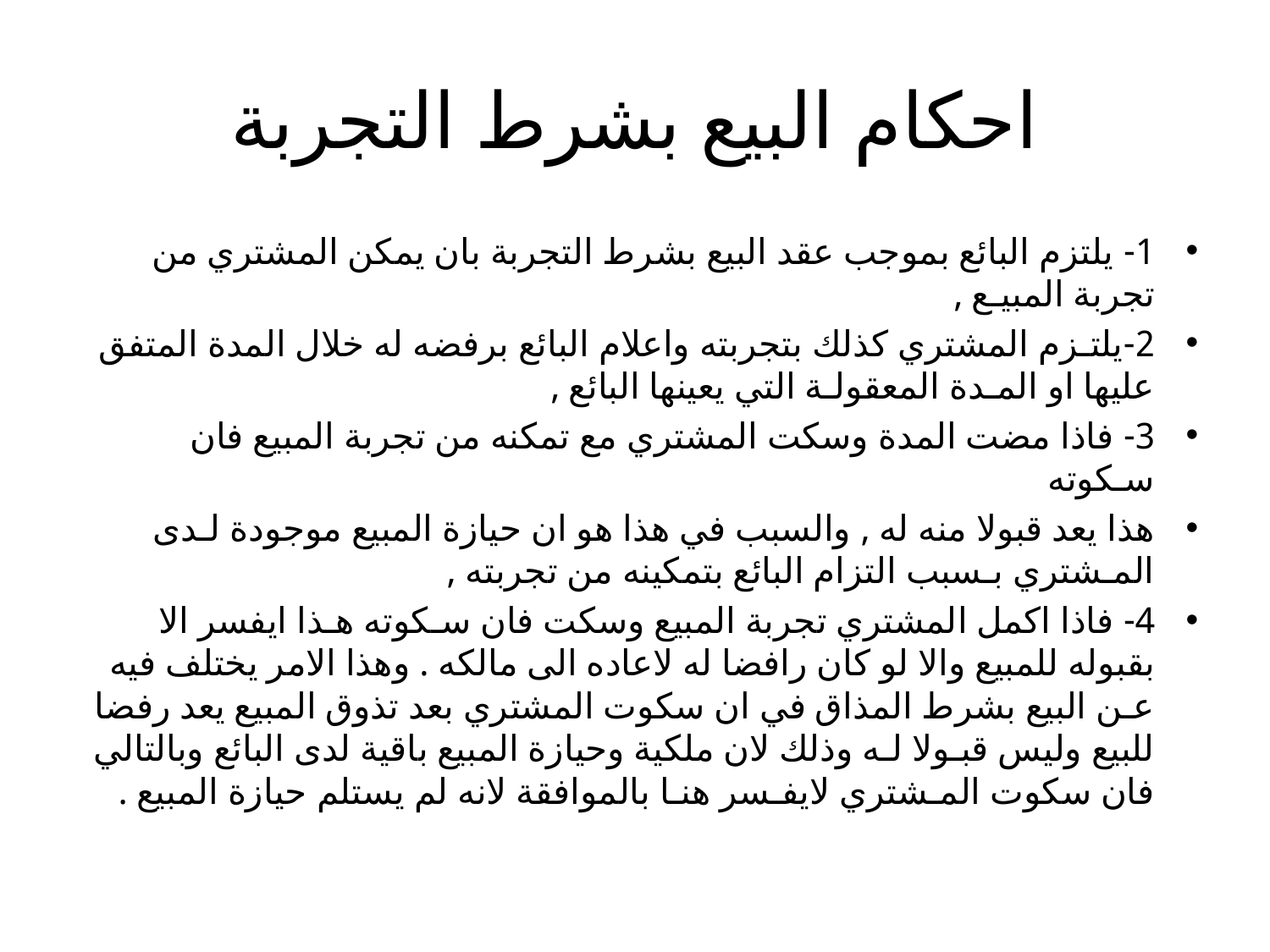

# احكام البيع بشرط التجربة
1- يلتزم البائع بموجب عقد البيع بشرط التجربة بان يمكن المشتري من تجربة المبيـع ,
2-يلتـزم المشتري كذلك بتجربته واعلام البائع برفضه له خلال المدة المتفق عليها او المـدة المعقولـة التي يعينها البائع ,
3- فاذا مضت المدة وسكت المشتري مع تمكنه من تجربة المبيع فان سـكوته
هذا يعد قبولا منه له , والسبب في هذا هو ان حيازة المبيع موجودة لـدى المـشتري بـسبب التزام البائع بتمكينه من تجربته ,
4- فاذا اكمل المشتري تجربة المبيع وسكت فان سـكوته هـذا ايفسر الا بقبوله للمبيع والا لو كان رافضا له لاعاده الى مالكه . وهذا الامر يختلف فيه عـن البيع بشرط المذاق في ان سكوت المشتري بعد تذوق المبيع يعد رفضا للبيع وليس قبـولا لـه وذلك لان ملكية وحيازة المبيع باقية لدى البائع وبالتالي فان سكوت المـشتري لايفـسر هنـا بالموافقة لانه لم يستلم حيازة المبيع .